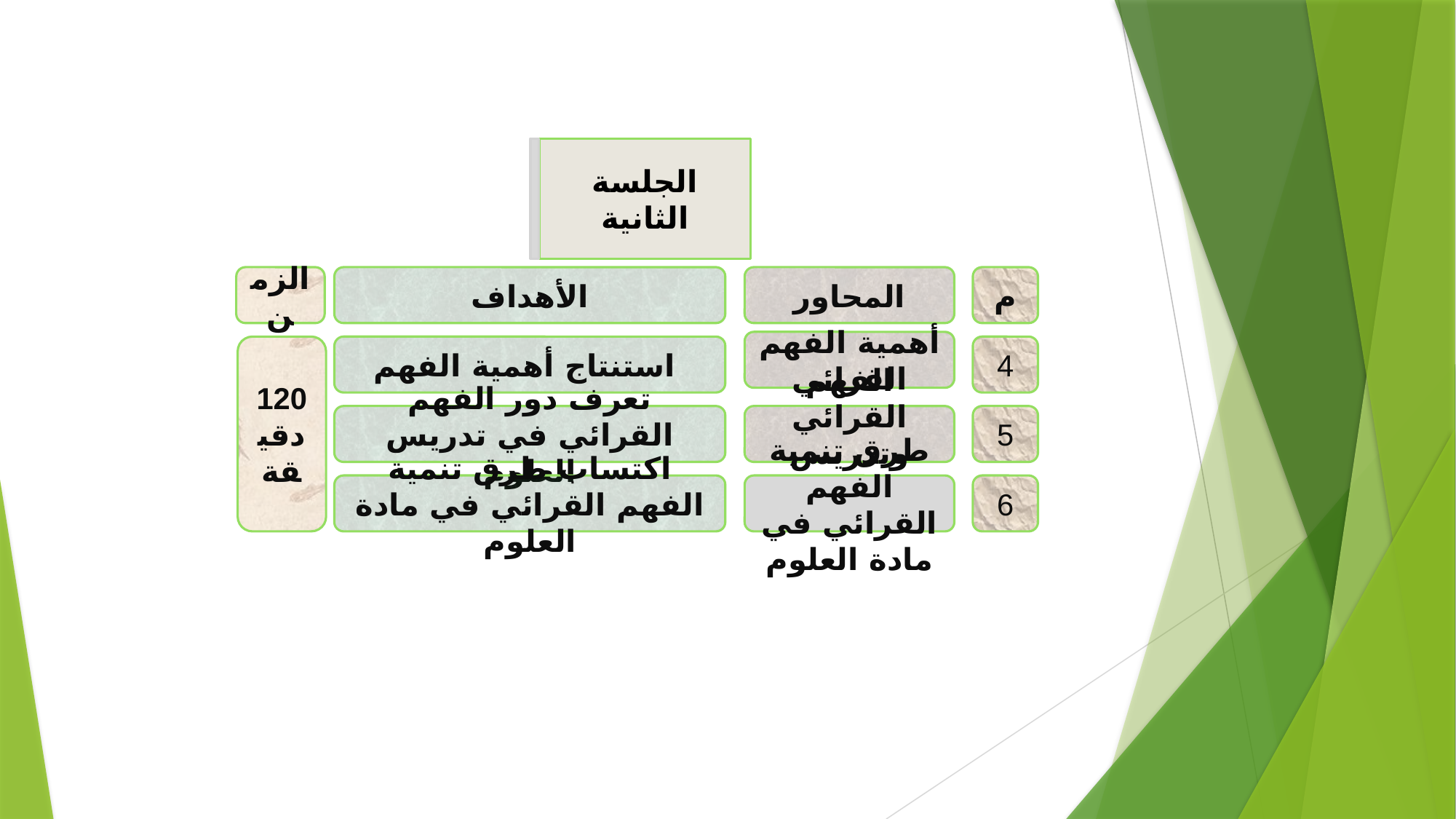

الجلسة الثانية
الزمن
الأهداف
المحاور
م
أهمية الفهم القرائي
120
دقيقة
استنتاج أهمية الفهم
4
تعرف دور الفهم القرائي في تدريس العلوم
الفهم القرائي وتدريس العلوم
5
اكتساب طرق تنمية الفهم القرائي في مادة العلوم
طرق تنمية الفهم القرائي في مادة العلوم
6